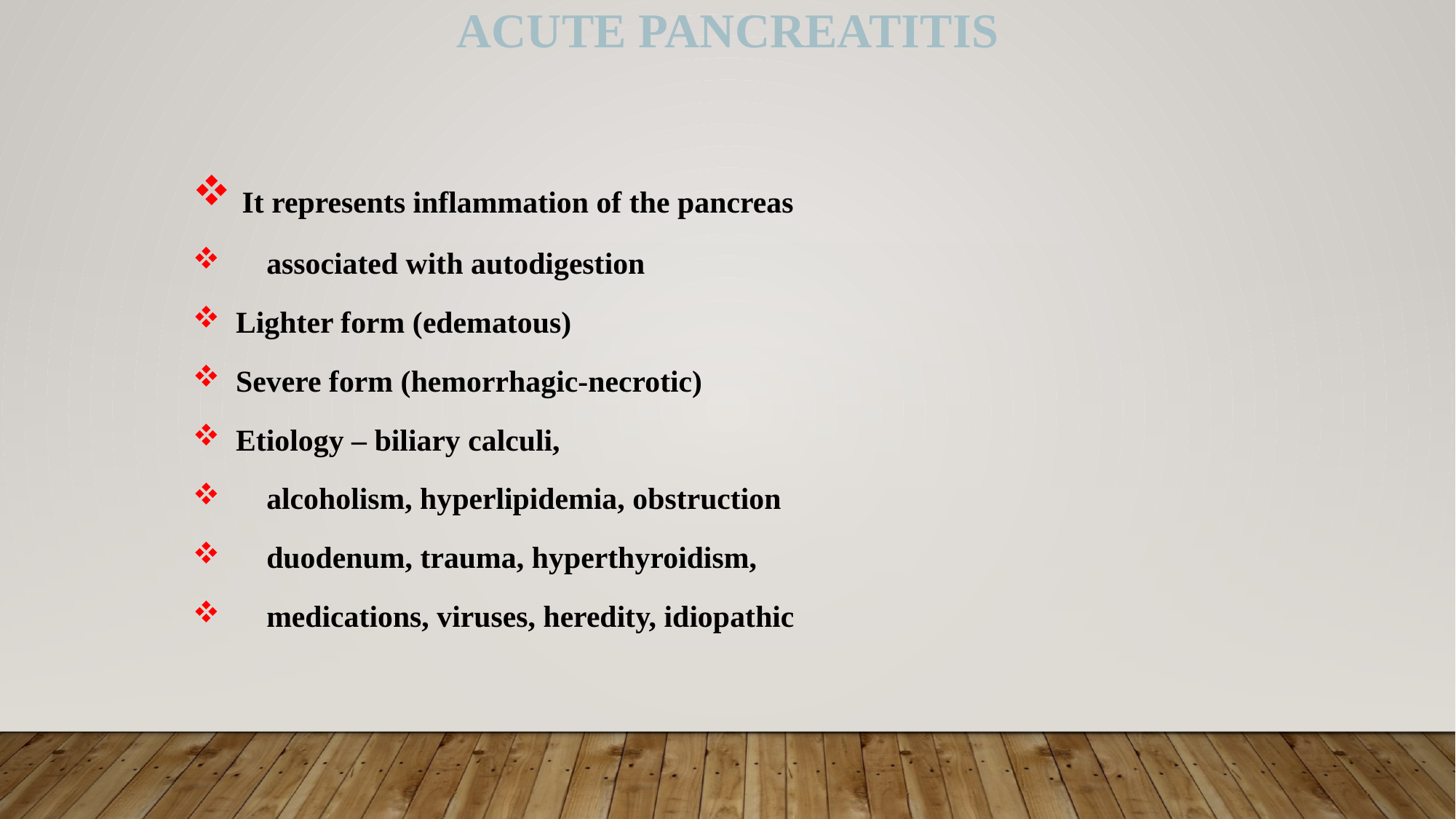

Acute pancreatitis
 It represents inflammation of the pancreas
      associated with autodigestion
  Lighter form (edematous)
  Severe form (hemorrhagic-necrotic)
  Etiology – biliary calculi,
      alcoholism, hyperlipidemia, obstruction
      duodenum, trauma, hyperthyroidism,
      medications, viruses, heredity, idiopathic